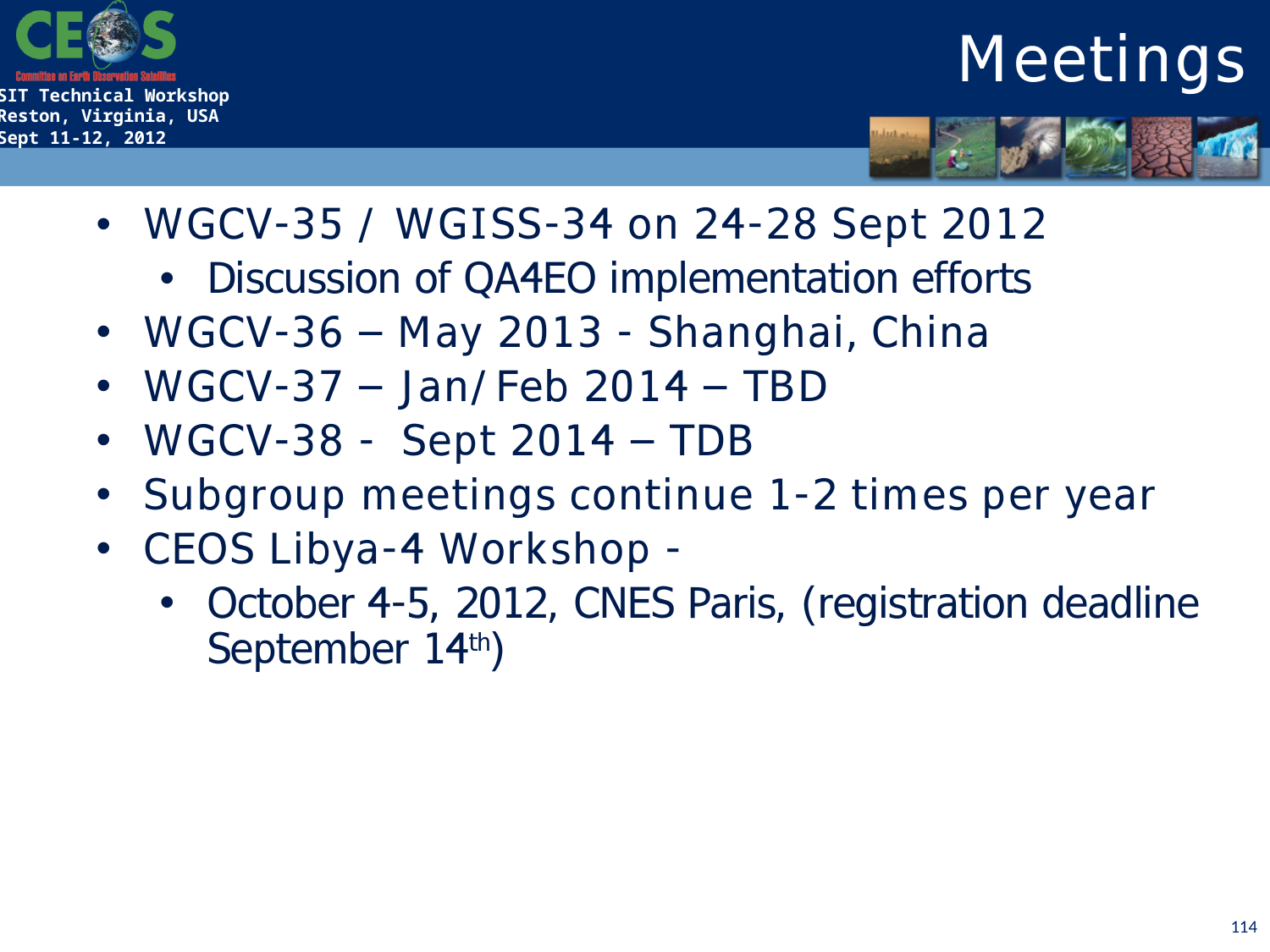

Meetings
WGCV-35 / WGISS-34 on 24-28 Sept 2012
Discussion of QA4EO implementation efforts
WGCV-36 – May 2013 - Shanghai, China
WGCV-37 – Jan/Feb 2014 – TBD
WGCV-38 -  Sept 2014 – TDB
Subgroup meetings continue 1-2 times per year
CEOS Libya-4 Workshop -
October 4-5, 2012, CNES Paris, (registration deadline September 14th)
114